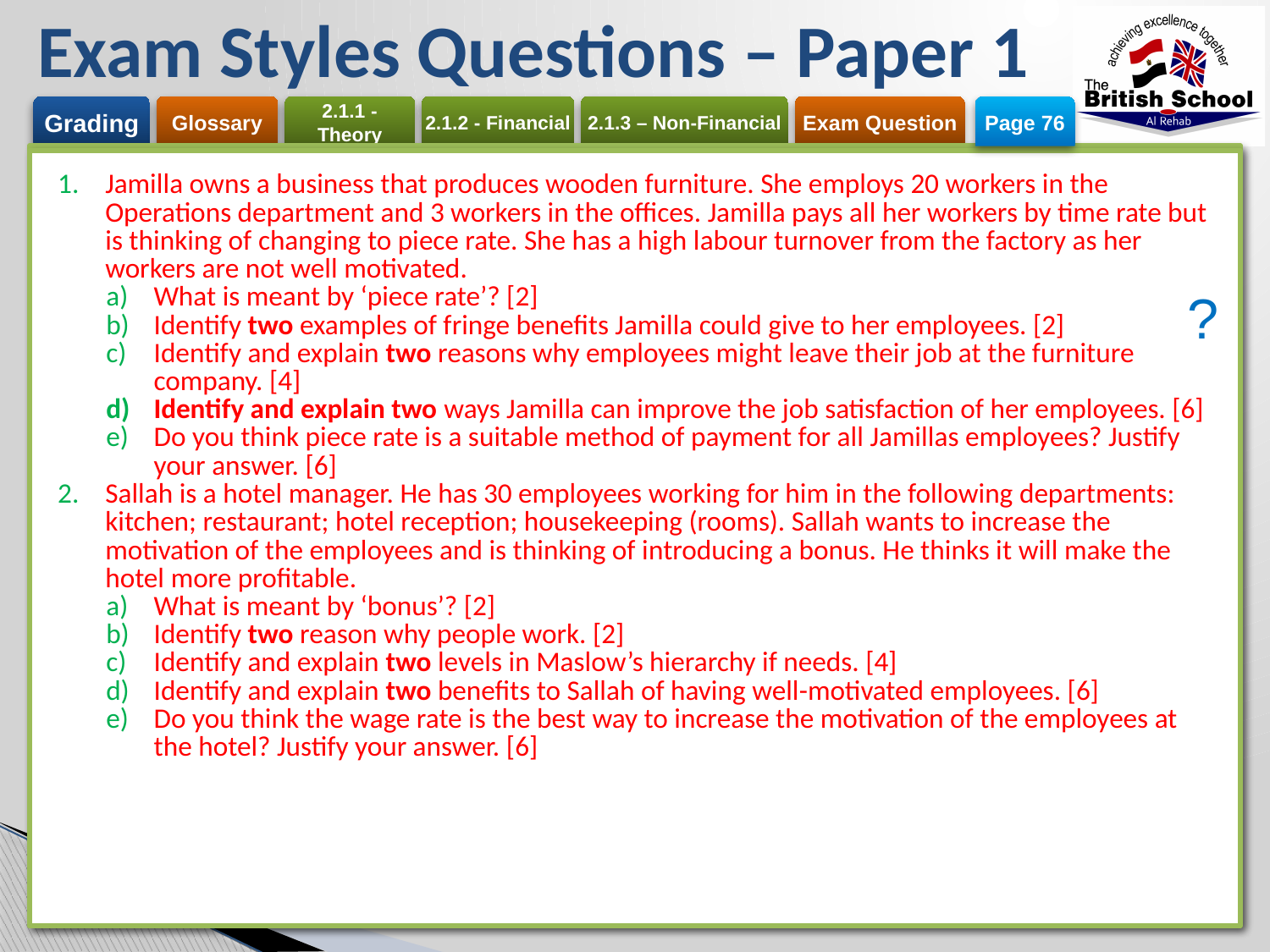

# Exam Styles Questions – Paper 1
Page 76

| Jamilla owns a business that produces wooden furniture. She employs 20 workers in the Operations department and 3 workers in the offices. Jamilla pays all her workers by time rate but is thinking of changing to piece rate. She has a high labour turnover from the factory as her workers are not well motivated. What is meant by ‘piece rate’? [2] Identify two examples of fringe benefits Jamilla could give to her employees. [2] Identify and explain two reasons why employees might leave their job at the furniture company. [4] Identify and explain two ways Jamilla can improve the job satisfaction of her employees. [6] Do you think piece rate is a suitable method of payment for all Jamillas employees? Justify your answer. [6] Sallah is a hotel manager. He has 30 employees working for him in the following departments: kitchen; restaurant; hotel reception; housekeeping (rooms). Sallah wants to increase the motivation of the employees and is thinking of introducing a bonus. He thinks it will make the hotel more profitable. What is meant by ‘bonus’? [2] Identify two reason why people work. [2] Identify and explain two levels in Maslow’s hierarchy if needs. [4] Identify and explain two benefits to Sallah of having well-motivated employees. [6] Do you think the wage rate is the best way to increase the motivation of the employees at the hotel? Justify your answer. [6] |
| --- |
?